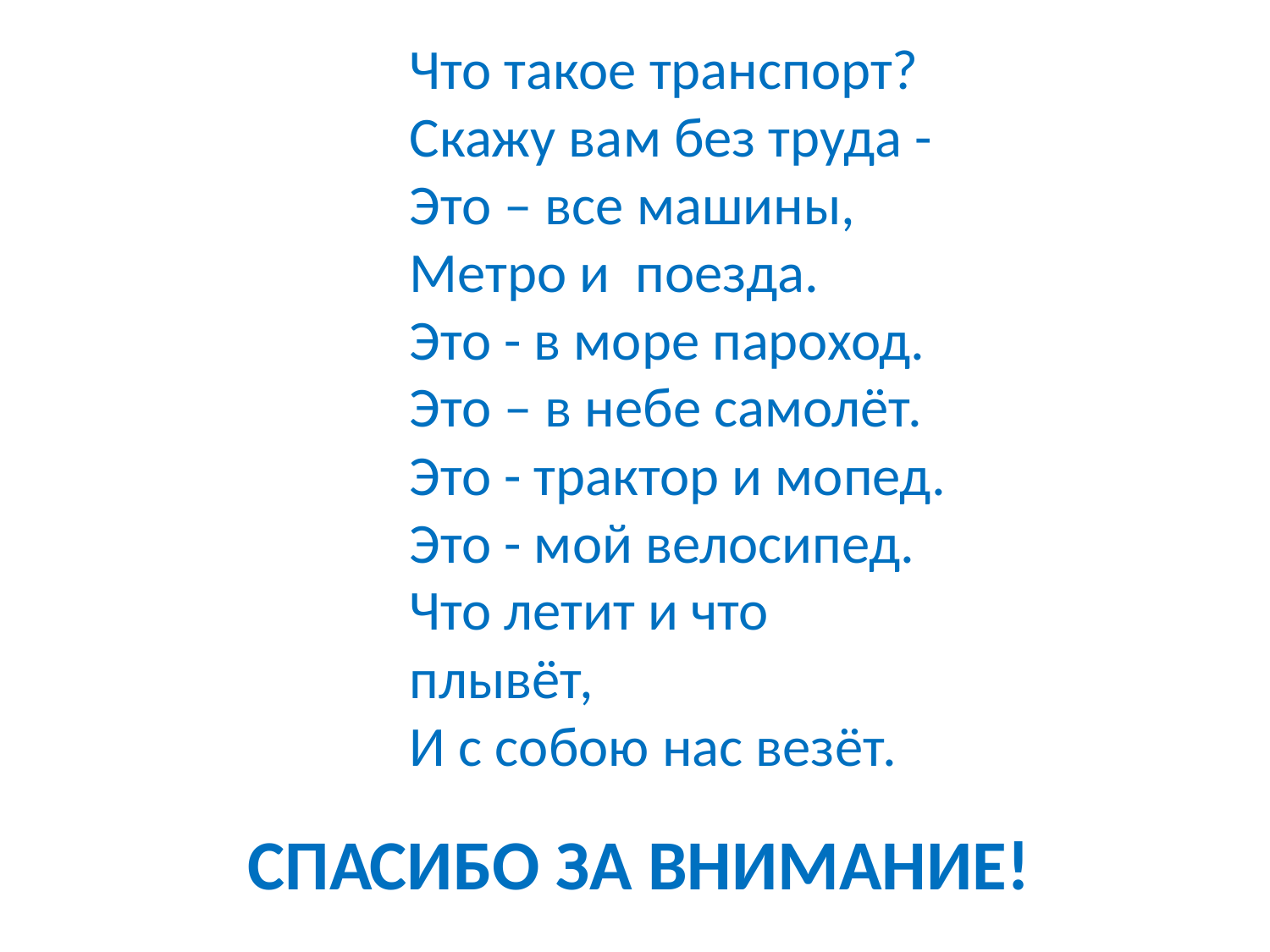

Что такое транспорт?
Скажу вам без труда -
Это – все машины,
Метро и  поезда.
Это - в море пароход.
Это – в небе самолёт.
Это - трактор и мопед.
Это - мой велосипед.
Что летит и что плывёт,
И с собою нас везёт.
# Спасибо за внимание!